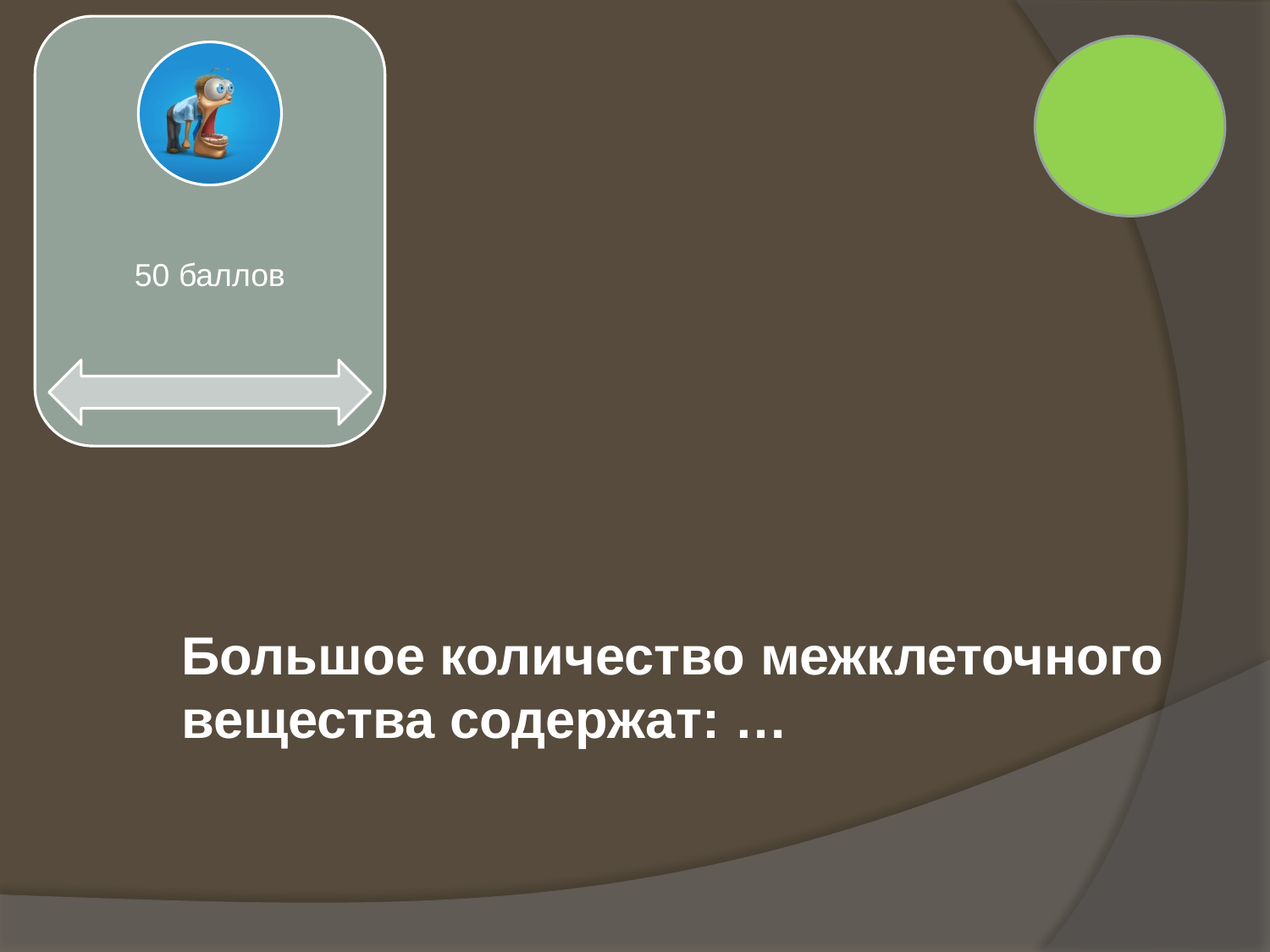

50 баллов

# Большое количество межклеточного вещества содержат: …